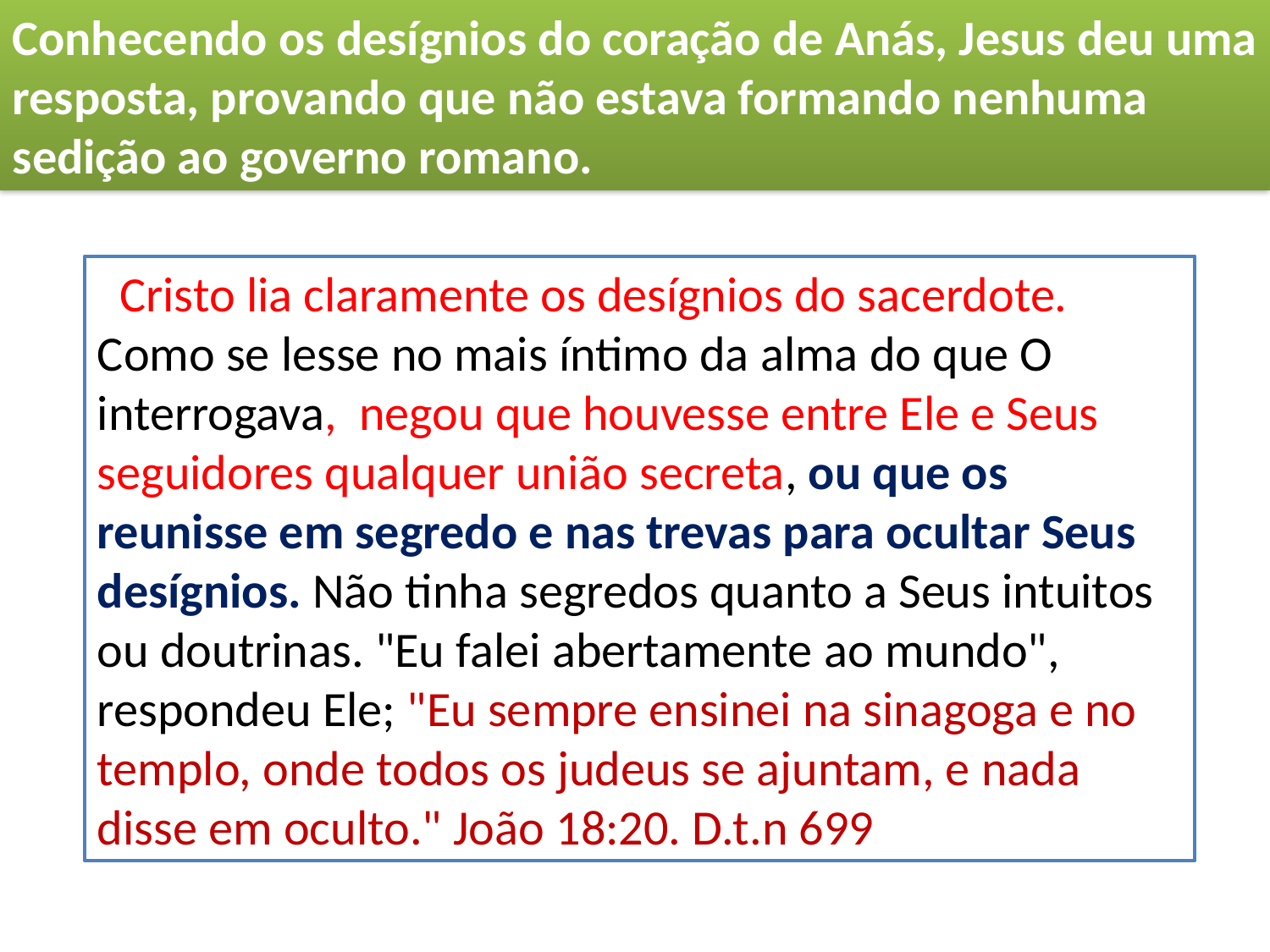

Conhecendo os desígnios do coração de Anás, Jesus deu uma resposta, provando que não estava formando nenhuma
sedição ao governo romano.
  Cristo lia claramente os desígnios do sacerdote. Como se lesse no mais íntimo da alma do que O interrogava,  negou que houvesse entre Ele e Seus seguidores qualquer união secreta, ou que os reunisse em segredo e nas trevas para ocultar Seus desígnios. Não tinha segredos quanto a Seus intuitos ou doutrinas. "Eu falei abertamente ao mundo", respondeu Ele; "Eu sempre ensinei na sinagoga e no templo, onde todos os judeus se ajuntam, e nada disse em oculto." João 18:20. D.t.n 699